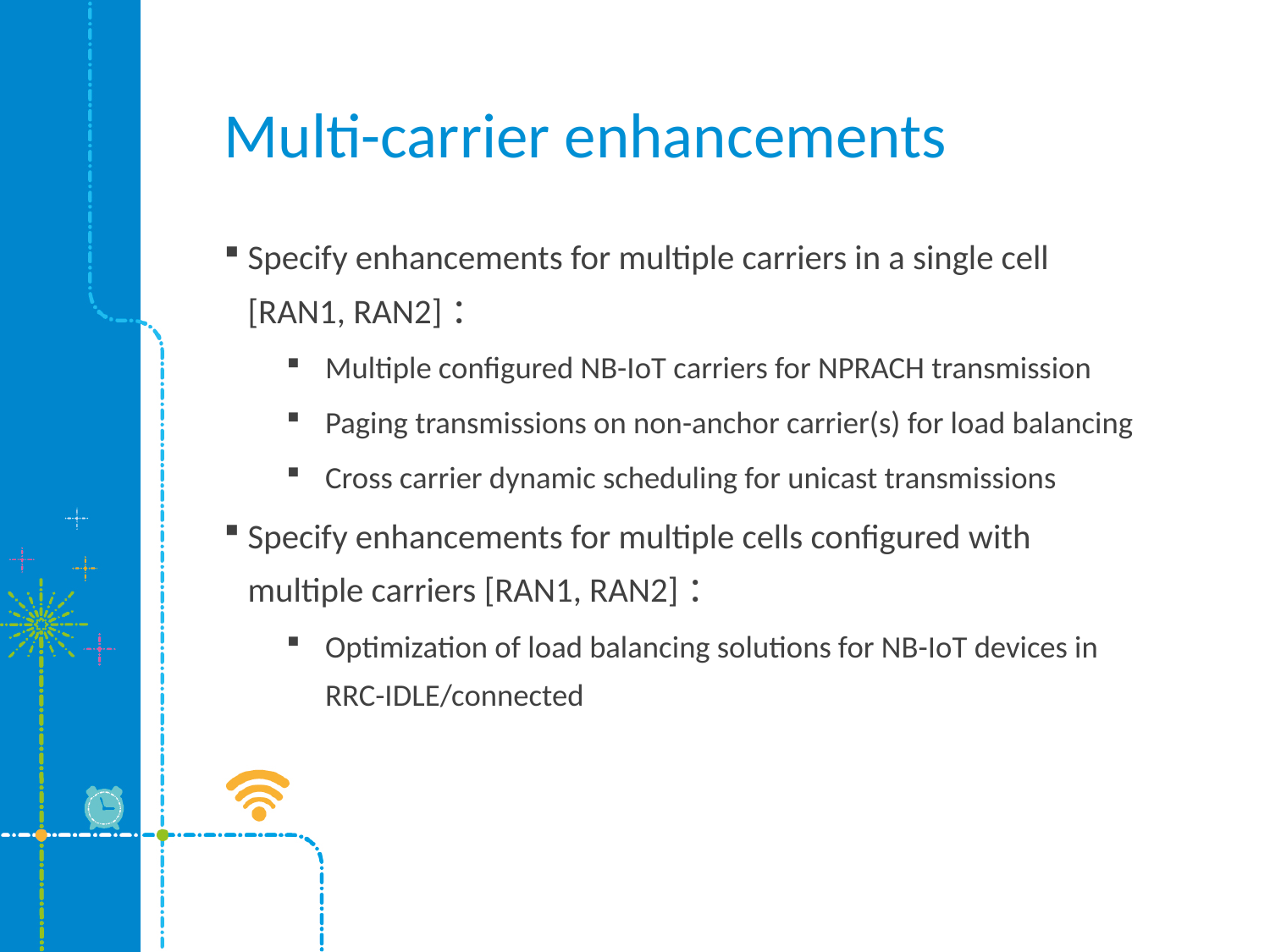

# Multi-carrier enhancements
Specify enhancements for multiple carriers in a single cell [RAN1, RAN2]：
Multiple configured NB-IoT carriers for NPRACH transmission
Paging transmissions on non-anchor carrier(s) for load balancing
Cross carrier dynamic scheduling for unicast transmissions
Specify enhancements for multiple cells configured with multiple carriers [RAN1, RAN2]：
Optimization of load balancing solutions for NB-IoT devices in RRC-IDLE/connected